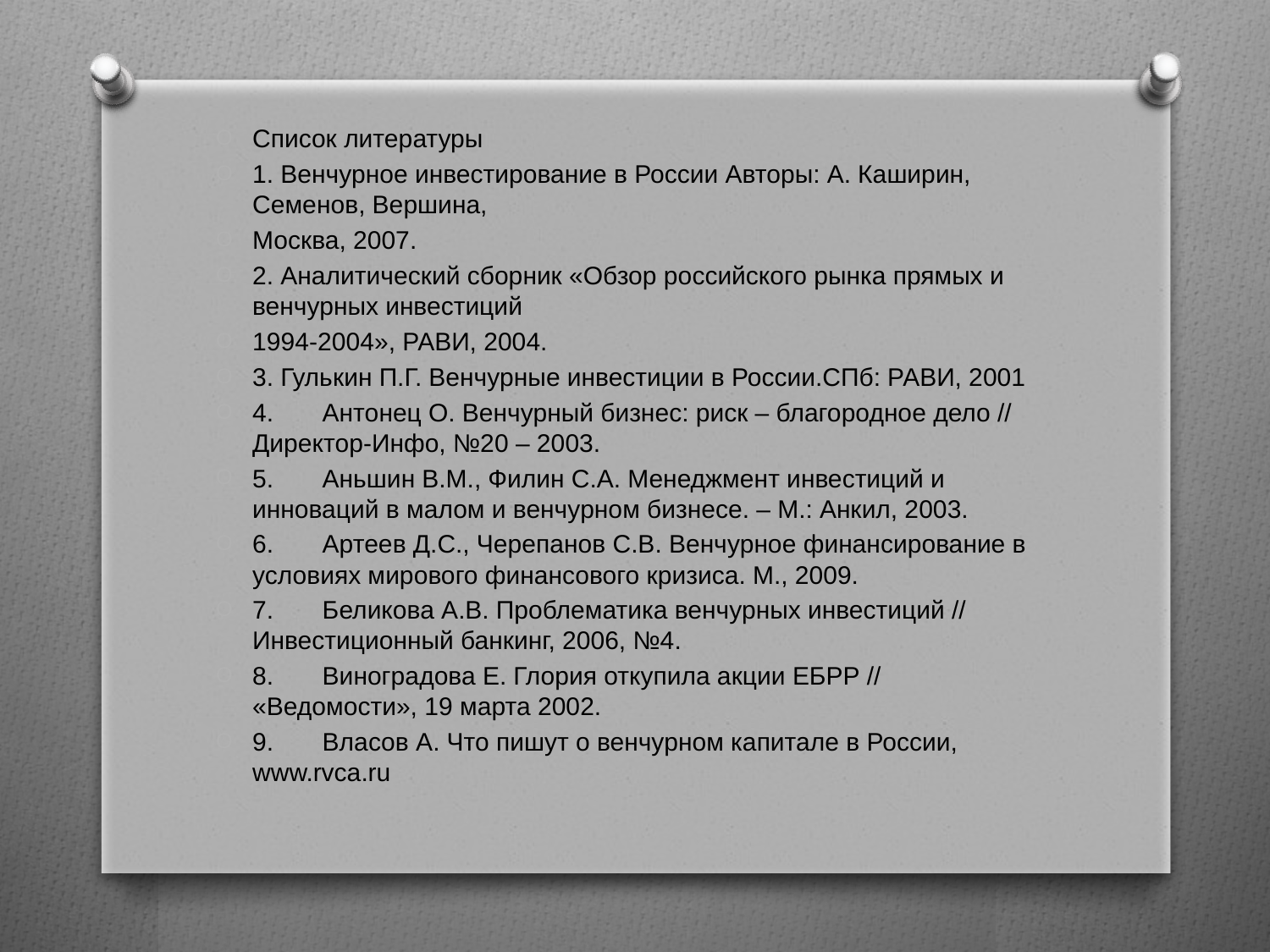

#
Список литературы
1. Венчурное инвестирование в России Авторы: А. Каширин, Семенов, Вершина,
Москва, 2007.
2. Аналитический сборник «Обзор российского рынка прямых и венчурных инвестиций
1994-2004», РАВИ, 2004.
3. Гулькин П.Г. Венчурные инвестиции в России.СПб: РАВИ, 2001
4.       Антонец О. Венчурный бизнес: риск – благородное дело // Директор-Инфо, №20 – 2003.
5.       Аньшин В.М., Филин С.А. Менеджмент инвестиций и инноваций в малом и венчурном бизнесе. – М.: Анкил, 2003.
6.       Артеев Д.С., Черепанов С.В. Венчурное финансирование в условиях мирового финансового кризиса. М., 2009.
7.       Беликова А.В. Проблематика венчурных инвестиций // Инвестиционный банкинг, 2006, №4.
8.       Виноградова Е. Глория откупила акции ЕБРР // «Ведомости», 19 марта 2002.
9.       Власов А. Что пишут о венчурном капитале в России, www.rvca.ru